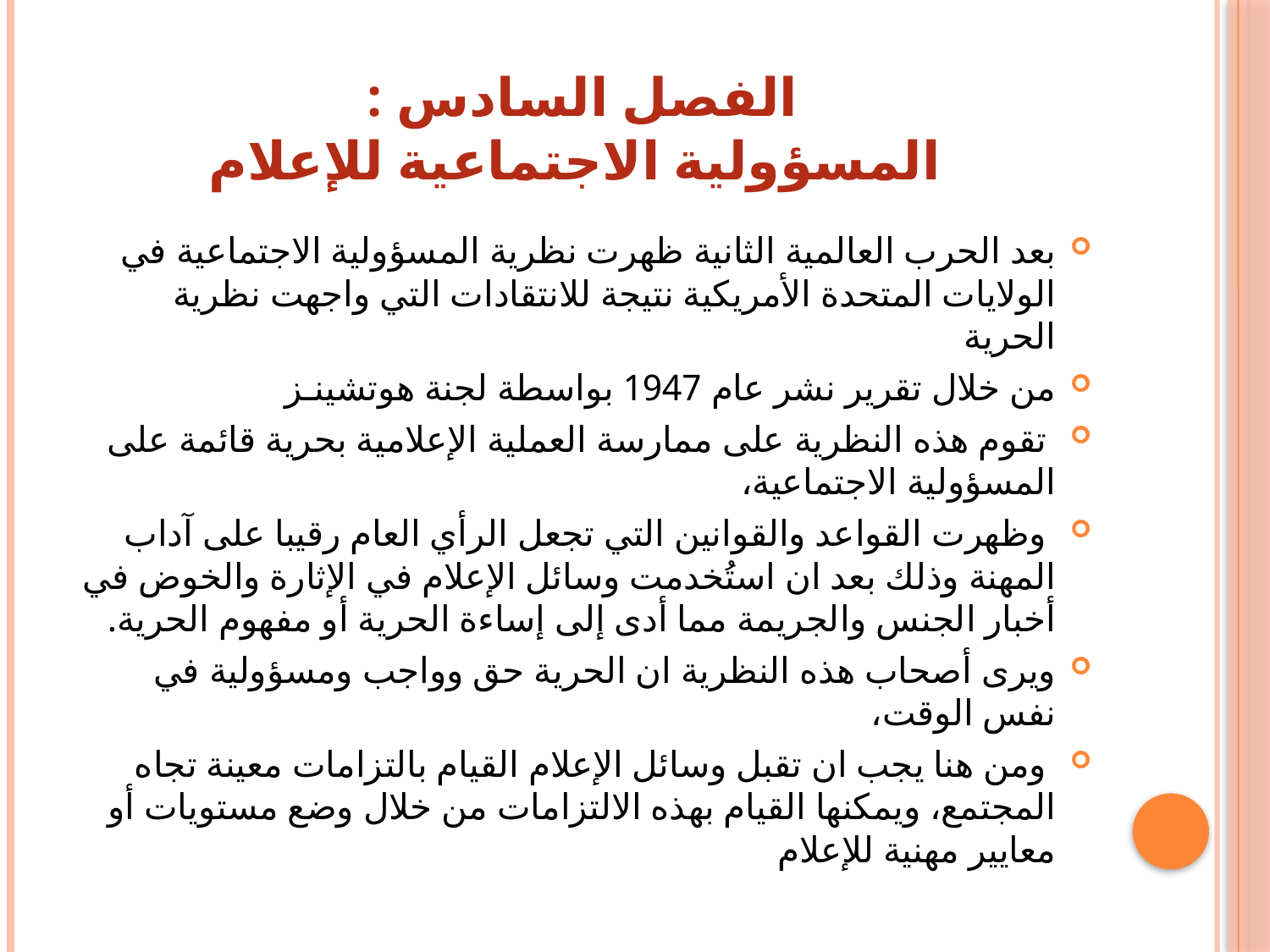

# الفصل السادس : المسؤولية الاجتماعية للإعلام
بعد الحرب العالمية الثانية ظهرت نظرية المسؤولية الاجتماعية في الولايات المتحدة الأمريكية نتيجة للانتقادات التي واجهت نظرية الحرية
من خلال تقرير نشر عام 1947 بواسطة لجنة هوتشينـز
 تقوم هذه النظرية على ممارسة العملية الإعلامية بحرية قائمة على المسؤولية الاجتماعية،
 وظهرت القواعد والقوانين التي تجعل الرأي العام رقيبا على آداب المهنة وذلك بعد ان استُخدمت وسائل الإعلام في الإثارة والخوض في أخبار الجنس والجريمة مما أدى إلى إساءة الحرية أو مفهوم الحرية.
ويرى أصحاب هذه النظرية ان الحرية حق وواجب ومسؤولية في نفس الوقت،
 ومن هنا يجب ان تقبل وسائل الإعلام القيام بالتزامات معينة تجاه المجتمع، ويمكنها القيام بهذه الالتزامات من خلال وضع مستويات أو معايير مهنية للإعلام